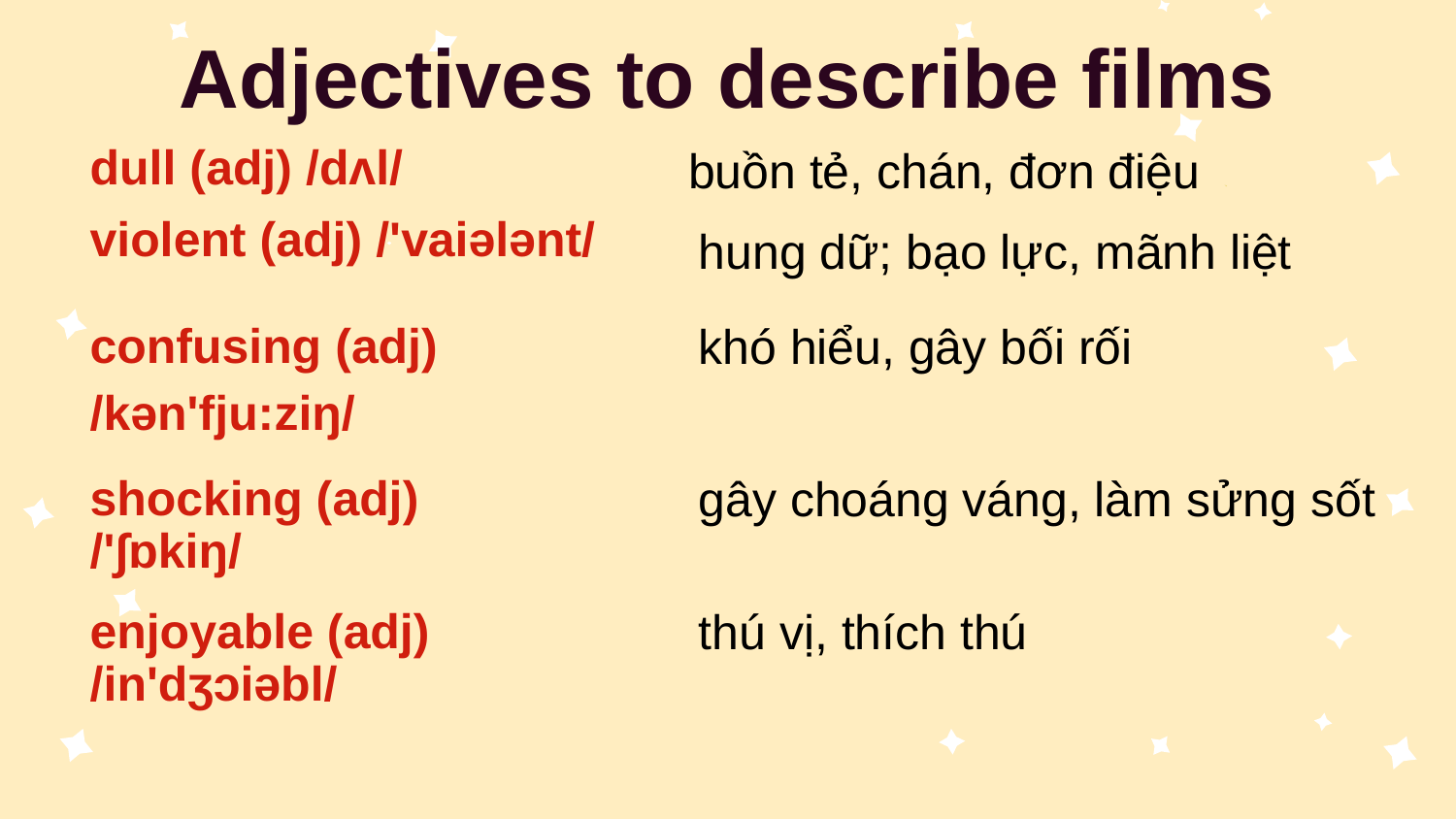

# Adjectives to describe films
dull (adj) /dʌl/
buồn tẻ, chán, đơn điệu
violent (adj) /'vaiələnt/
hung dữ; bạo lực, mãnh liệt
confusing (adj)
/kən'fju:ziŋ/
khó hiểu, gây bối rối
shocking (adj)
/'∫ɒkiŋ/
gây choáng váng, làm sửng sốt
enjoyable (adj)
/in'dʒɔiəbl/
thú vị, thích thú